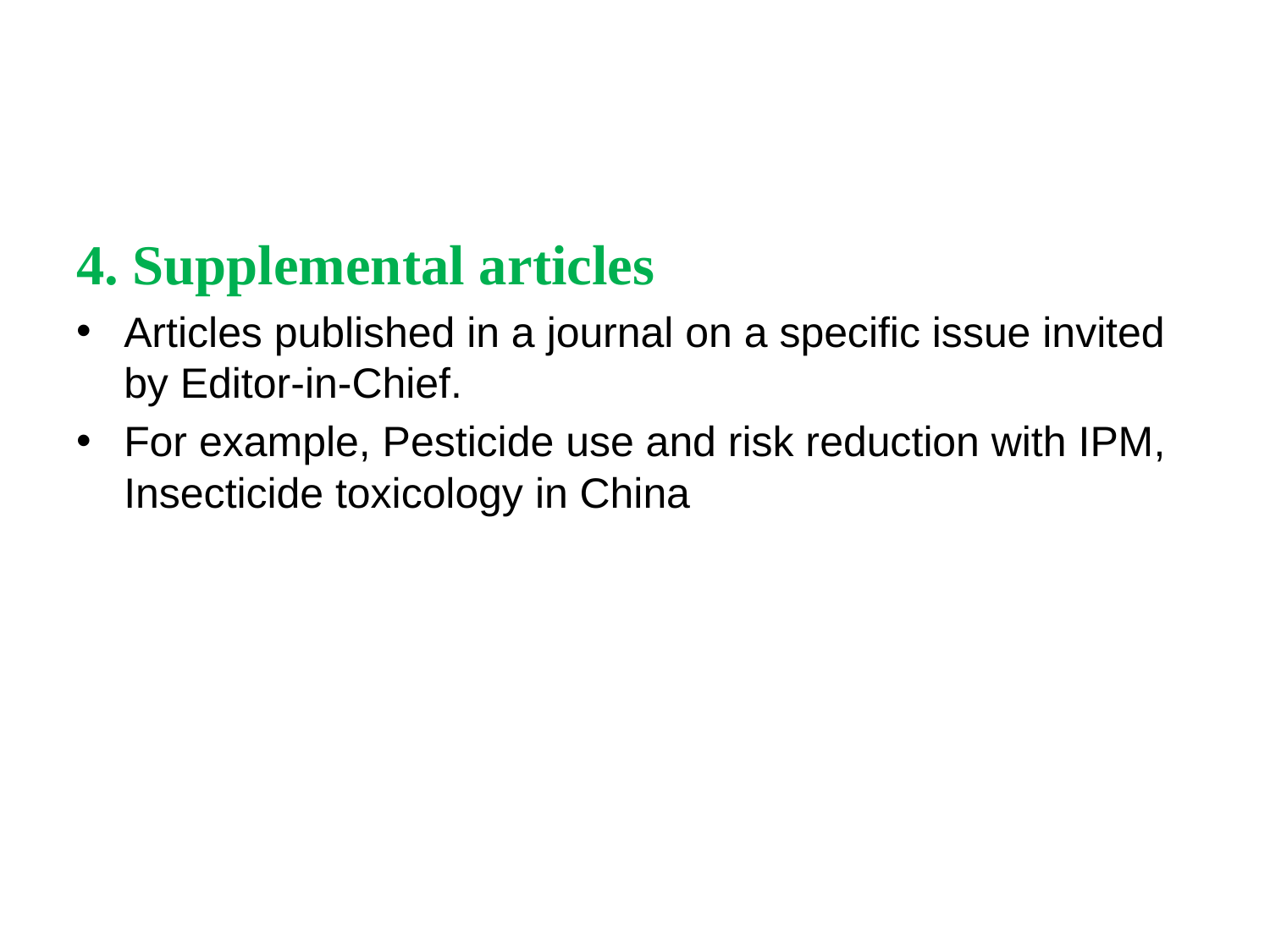

#
4. Supplemental articles
Articles published in a journal on a specific issue invited by Editor-in-Chief.
For example, Pesticide use and risk reduction with IPM, Insecticide toxicology in China